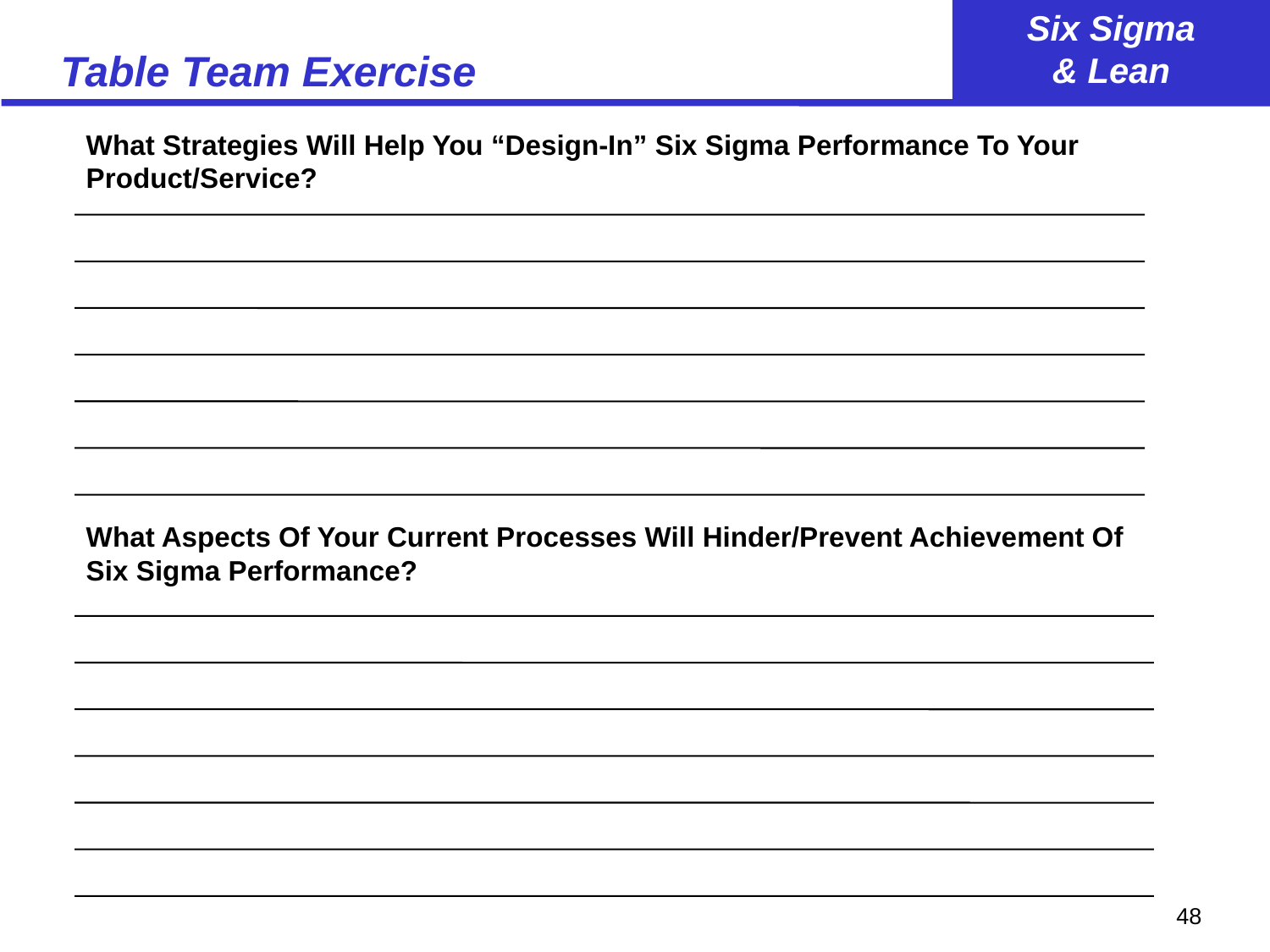

# Table Team Exercise
What Strategies Will Help You “Design-In” Six Sigma Performance To Your Product/Service?

What Aspects Of Your Current Processes Will Hinder/Prevent Achievement Of Six Sigma Performance?